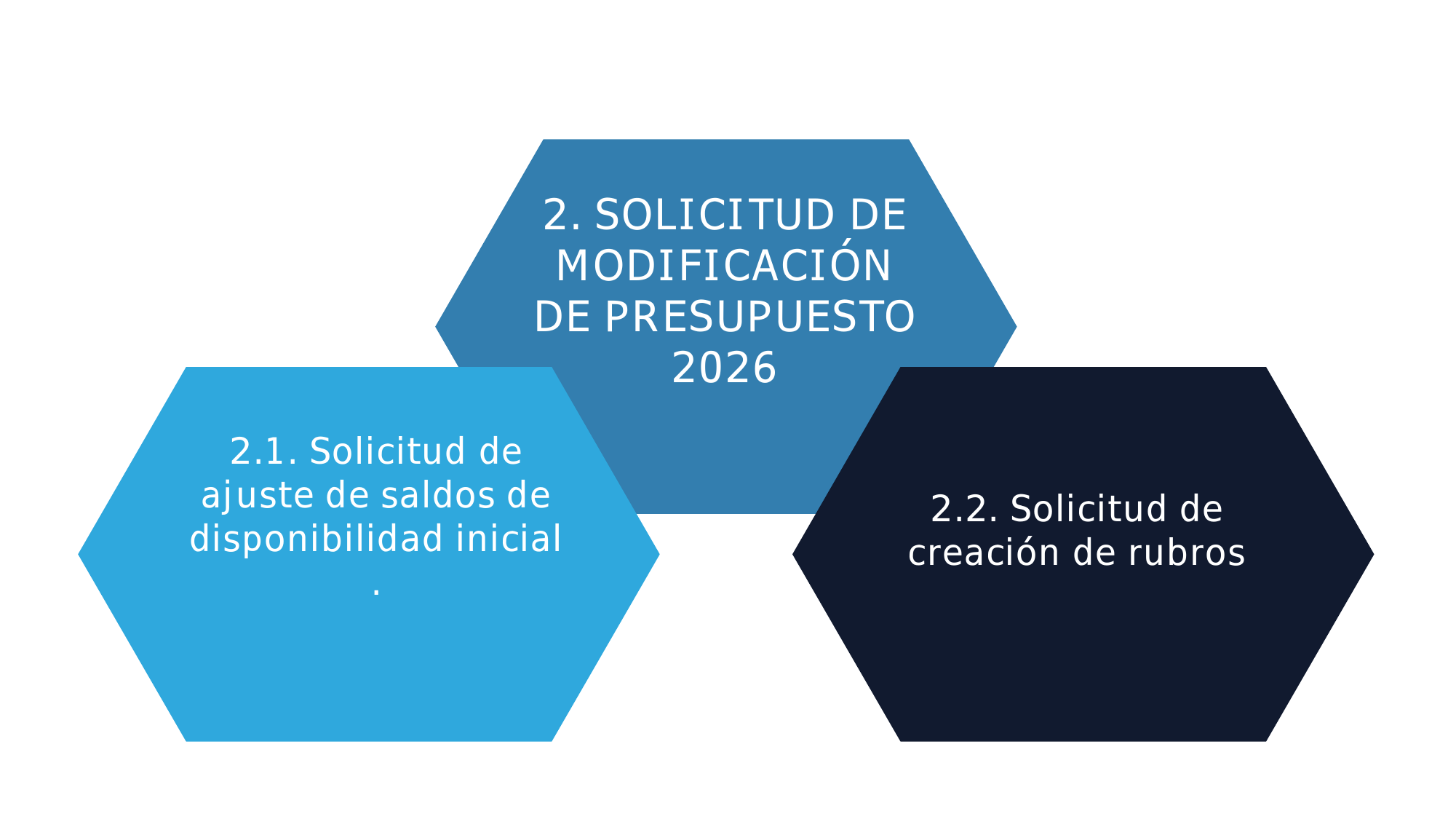

2. SOLICITUD DE MODIFICACIÓN DE PRESUPUESTO 2026
2.1. Solicitud de ajuste de saldos de disponibilidad inicial
.
2.2. Solicitud de creación de rubros